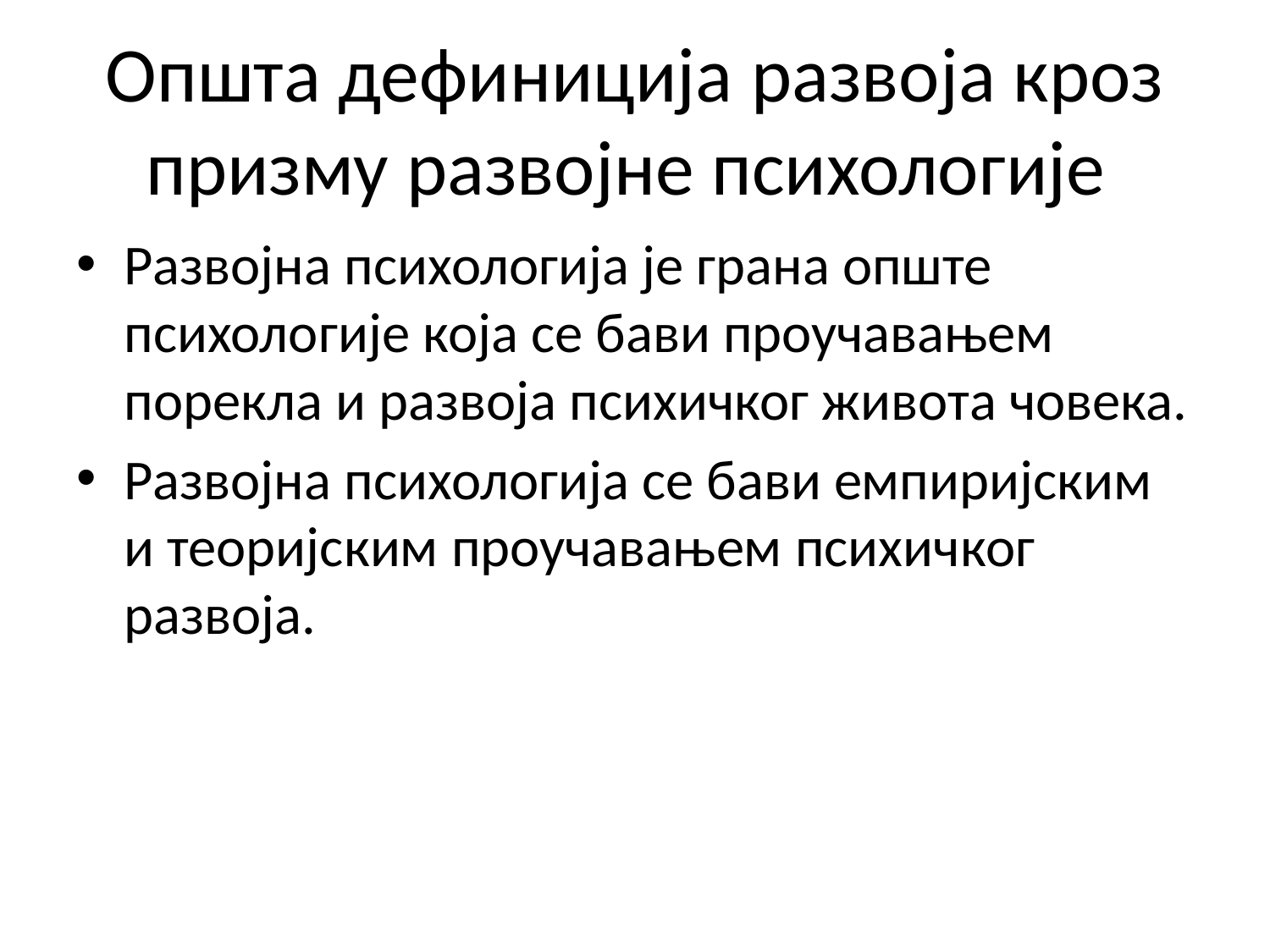

# Општа дефиниција развоја кроз призму развојне психологије
Развојна психологија је грана опште психологије која се бави проучавањем порекла и развоја психичког живота човека.
Развојна психологија се бави емпиријским и теоријским проучавањем психичког развоја.